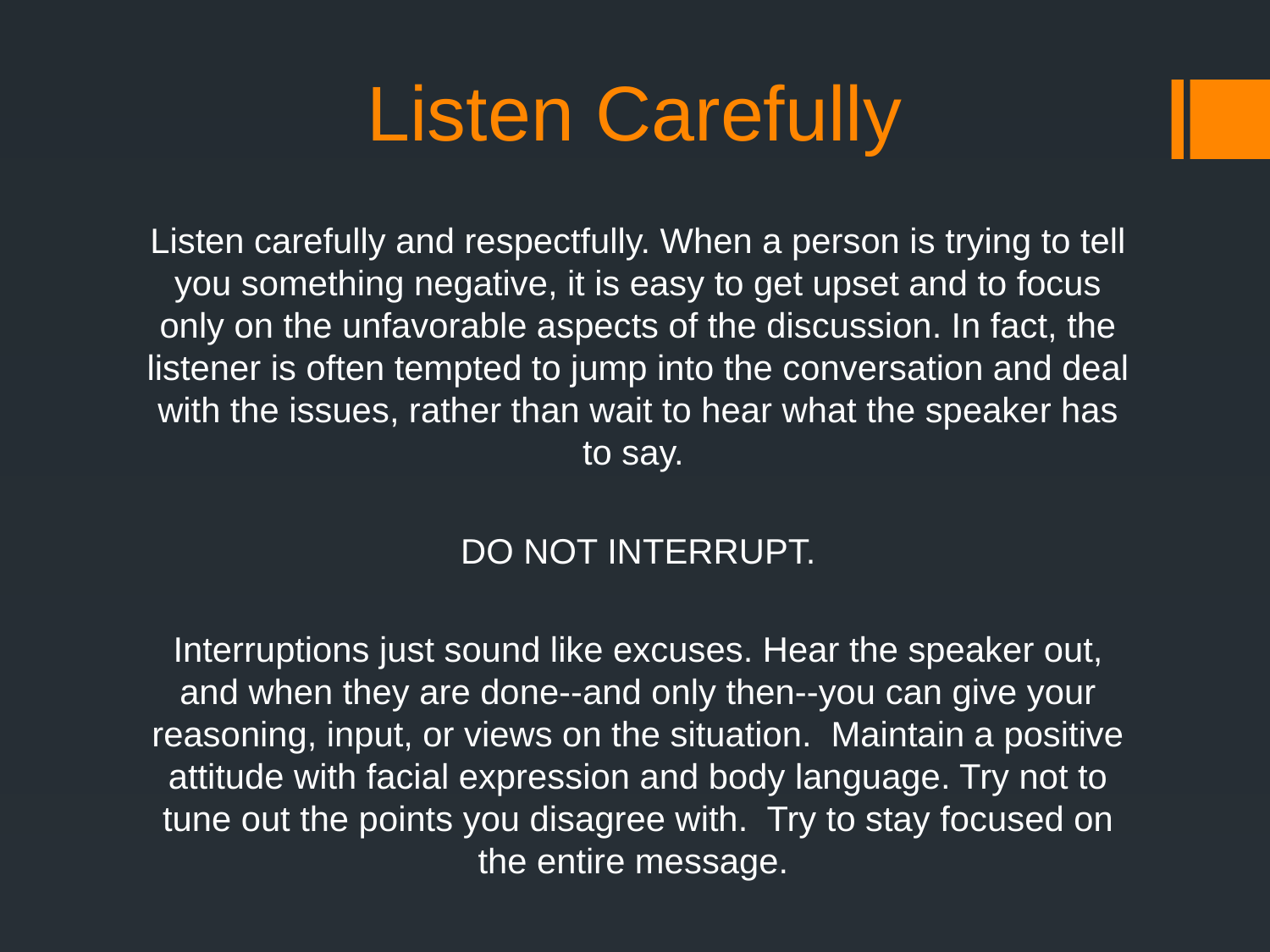

# Listen Carefully
Listen carefully and respectfully. When a person is trying to tell you something negative, it is easy to get upset and to focus only on the unfavorable aspects of the discussion. In fact, the listener is often tempted to jump into the conversation and deal with the issues, rather than wait to hear what the speaker has to say.

DO NOT INTERRUPT.

Interruptions just sound like excuses. Hear the speaker out, and when they are done--and only then--you can give your reasoning, input, or views on the situation.  Maintain a positive attitude with facial expression and body language. Try not to tune out the points you disagree with.  Try to stay focused on the entire message.